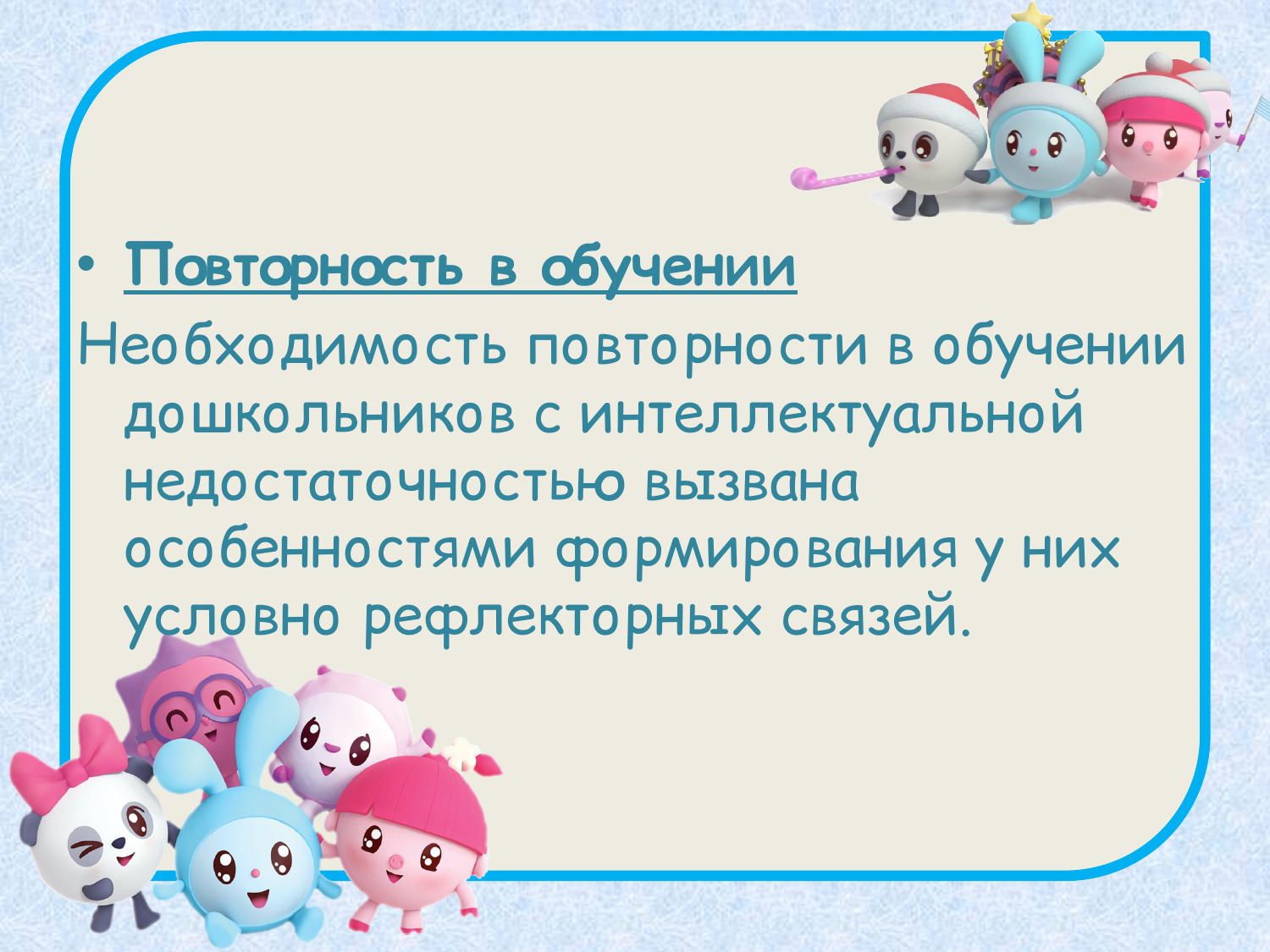

Повторность в обучении
Необходимость повторности в обучении дошкольников с интеллектуальной недостаточностью вызвана особенностями формирования у них условно рефлекторных связей.